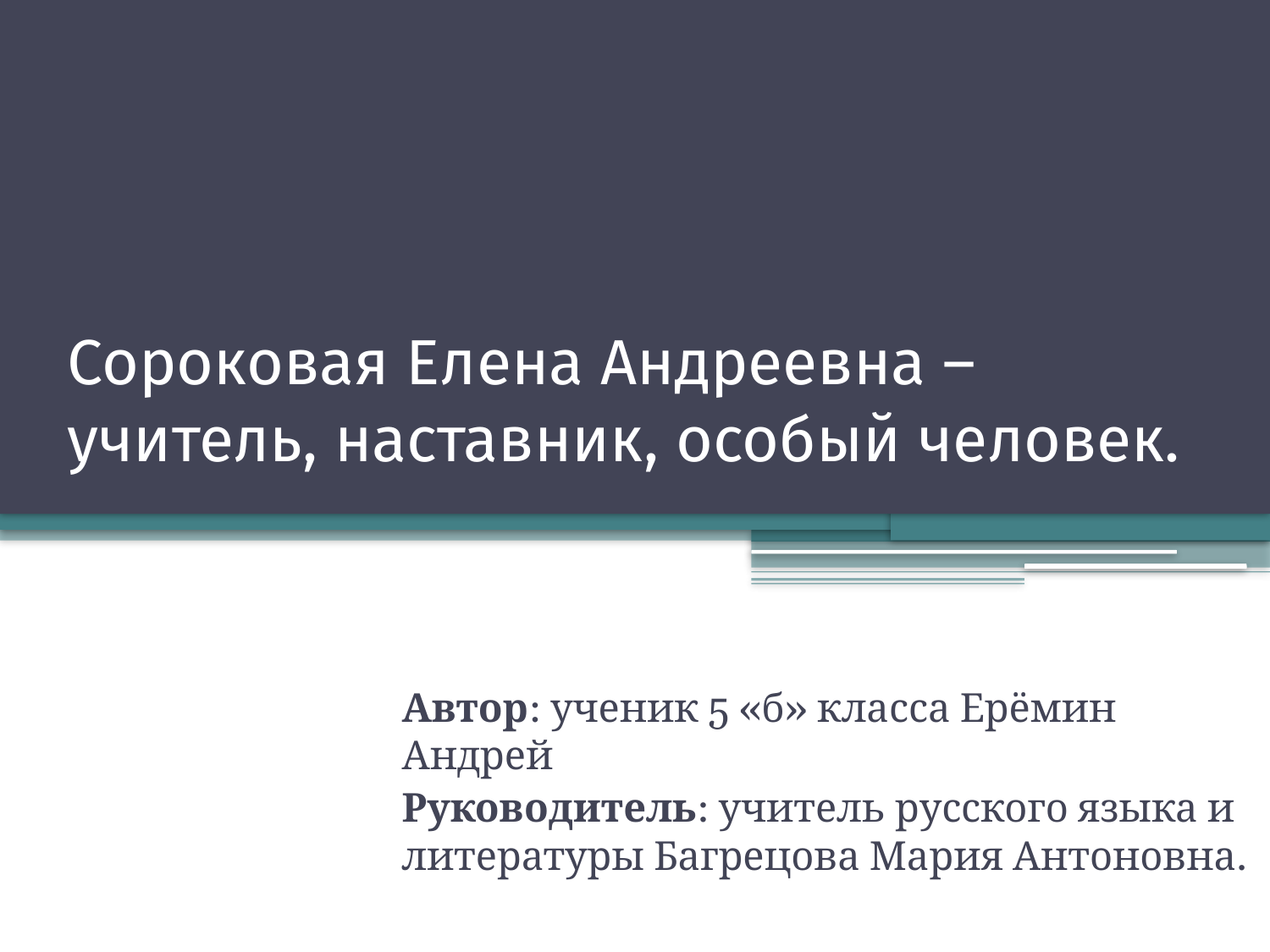

# Сороковая Елена Андреевна – учитель, наставник, особый человек.
Автор: ученик 5 «б» класса Ерёмин Андрей
Руководитель: учитель русского языка и литературы Багрецова Мария Антоновна.